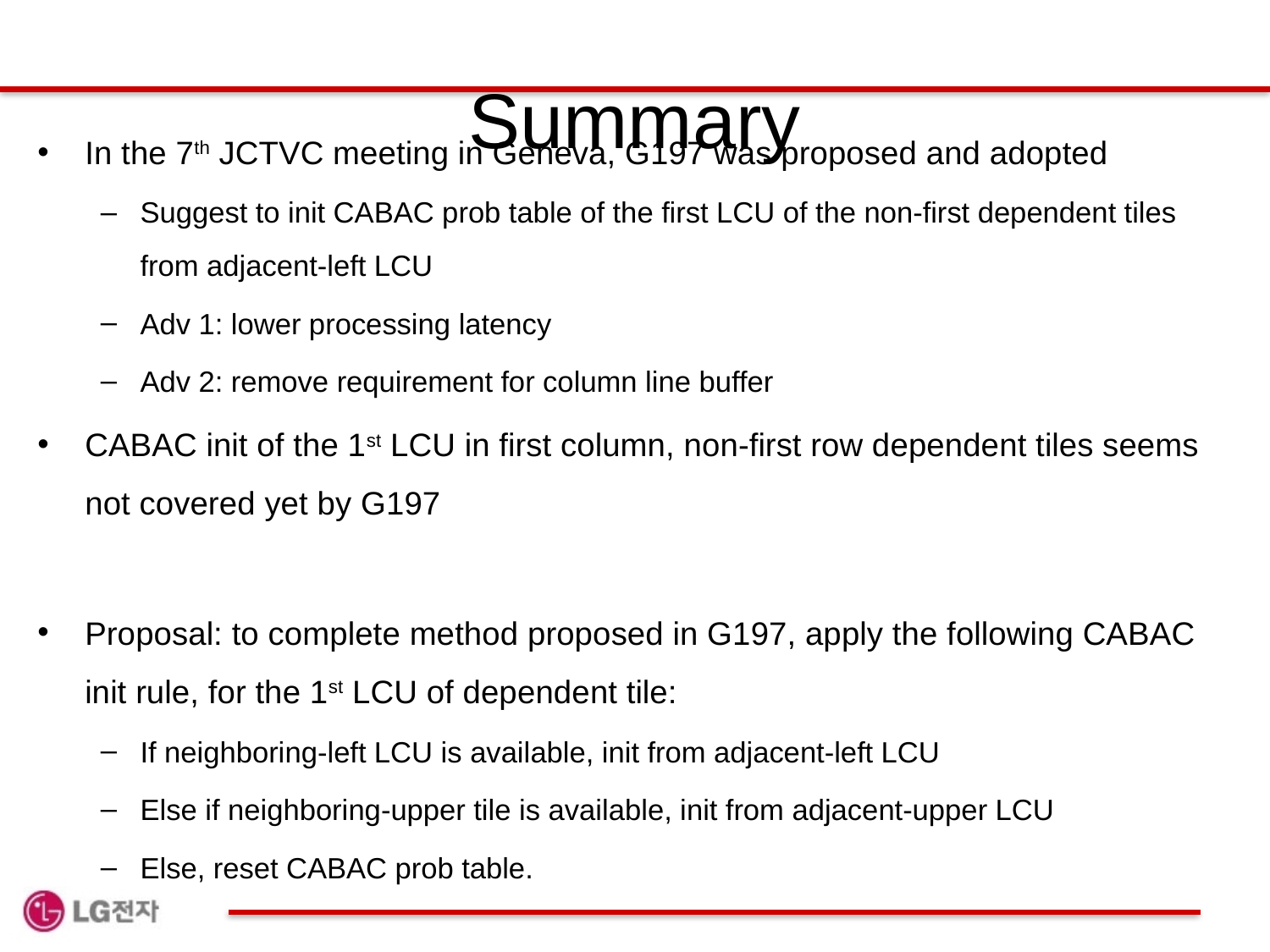

# Summary
In the 7th JCTVC meeting in Geneva, G197 was proposed and adopted
Suggest to init CABAC prob table of the first LCU of the non-first dependent tiles from adjacent-left LCU
Adv 1: lower processing latency
Adv 2: remove requirement for column line buffer
CABAC init of the 1st LCU in first column, non-first row dependent tiles seems not covered yet by G197

Proposal: to complete method proposed in G197, apply the following CABAC init rule, for the 1st LCU of dependent tile:
If neighboring-left LCU is available, init from adjacent-left LCU
Else if neighboring-upper tile is available, init from adjacent-upper LCU
Else, reset CABAC prob table.